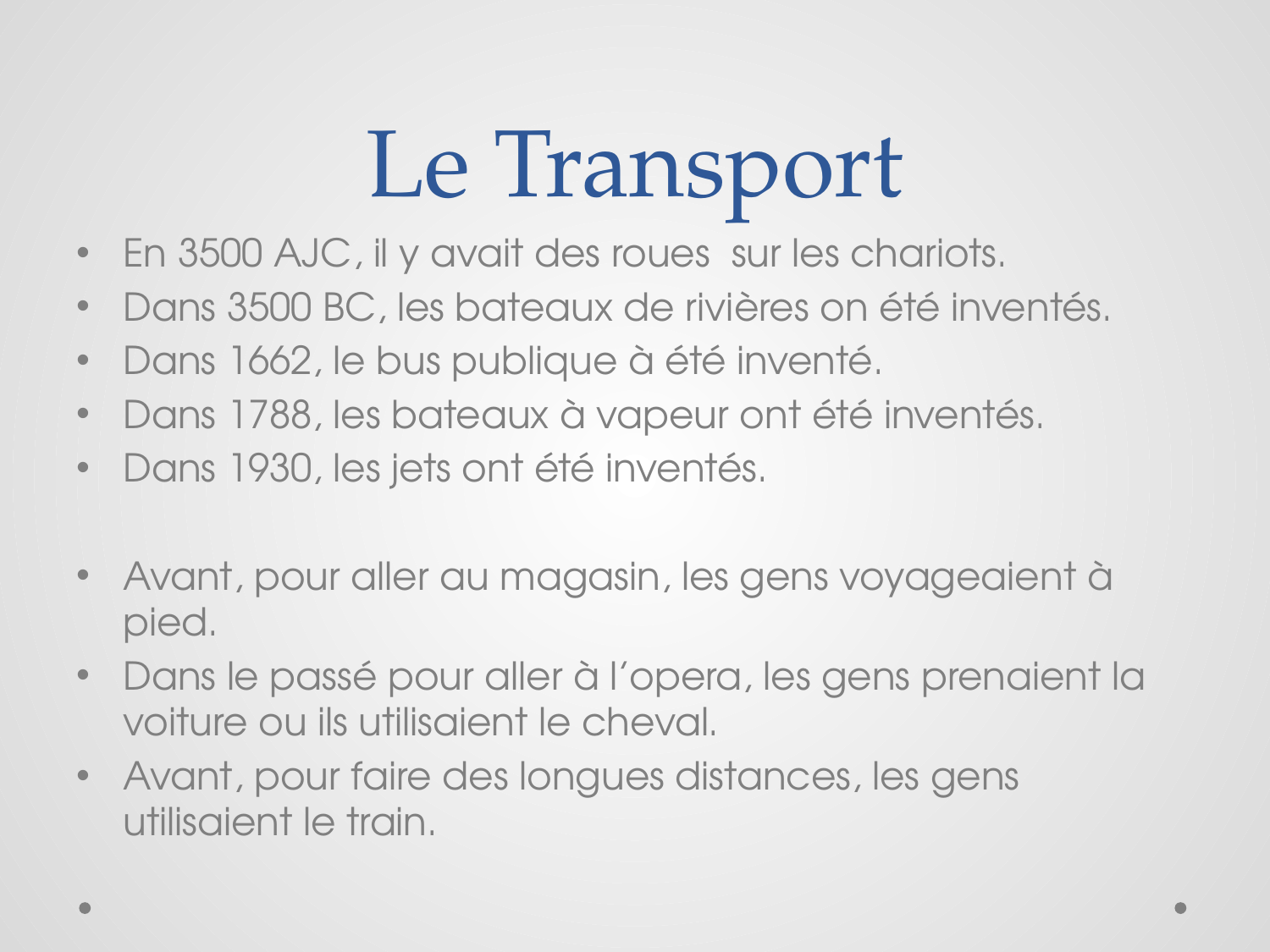

# Le Transport
En 3500 AJC, il y avait des roues  sur les chariots.
Dans 3500 BC, les bateaux de rivières on été inventés.
Dans 1662, le bus publique à été inventé.
Dans 1788, les bateaux à vapeur ont été inventés.
Dans 1930, les jets ont été inventés.

Avant, pour aller au magasin, les gens voyageaient à pied.
Dans le passé pour aller à l’opera, les gens prenaient la voiture ou ils utilisaient le cheval.
Avant, pour faire des longues distances, les gens utilisaient le train.